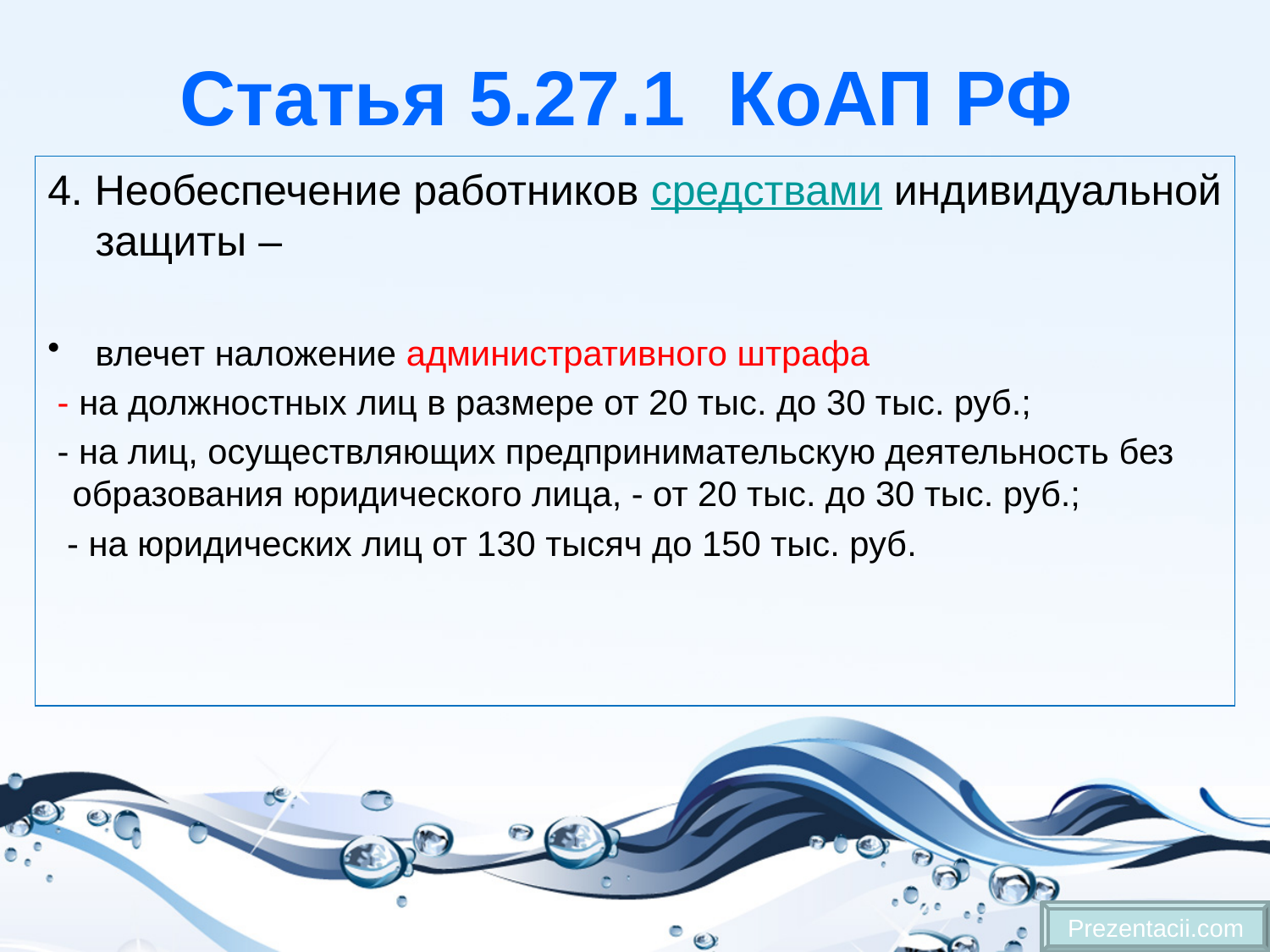

# Статья 5.27.1  КоАП РФ
4. Необеспечение работников средствами индивидуальной защиты –

влечет наложение административного штрафа
 - на должностных лиц в размере от 20 тыс. до 30 тыс. руб.;
 - на лиц, осуществляющих предпринимательскую деятельность без образования юридического лица, - от 20 тыс. до 30 тыс. руб.;
  - на юридических лиц от 130 тысяч до 150 тыс. руб.

Prezentacii.com